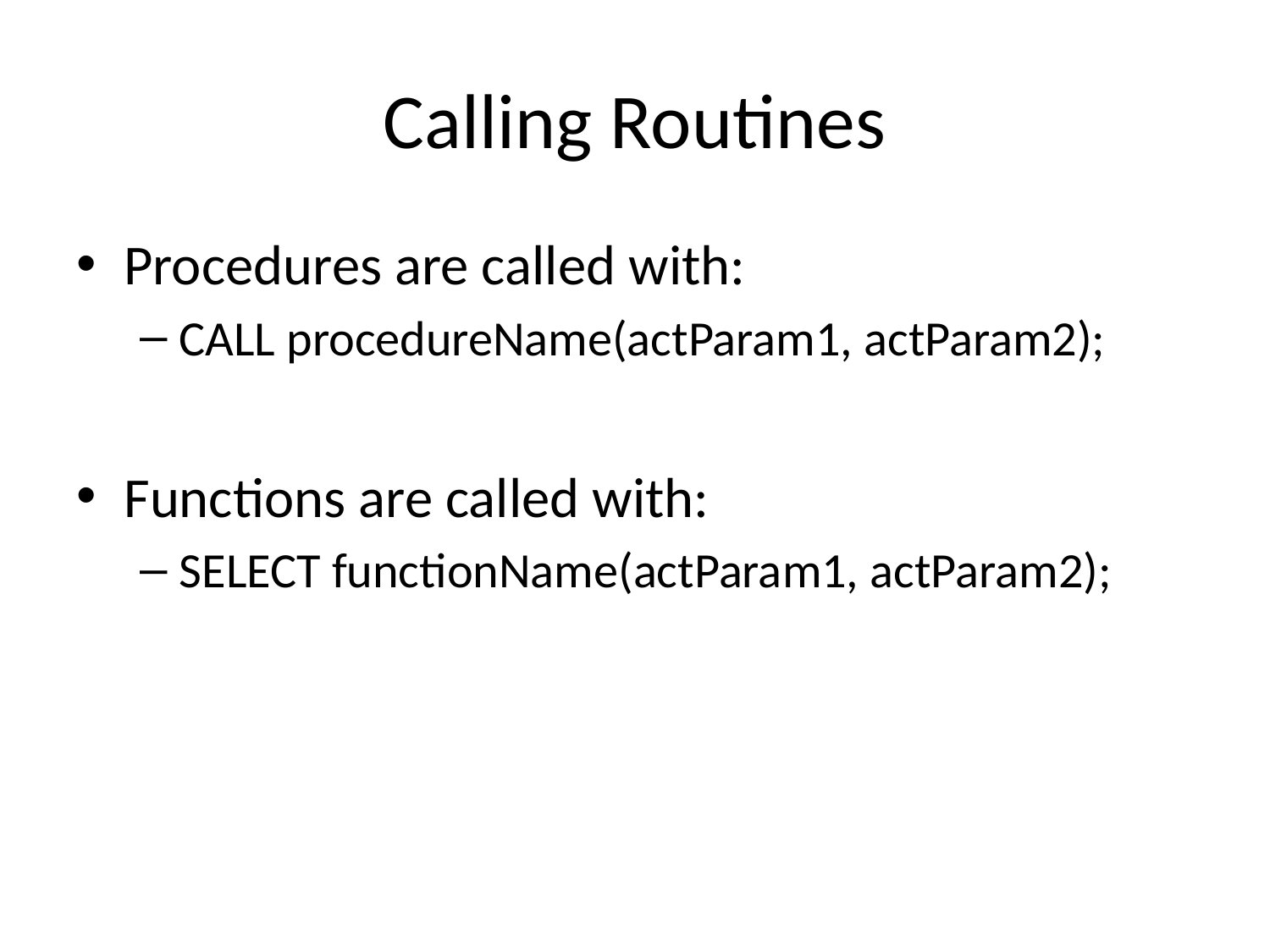

# Calling Routines
Procedures are called with:
CALL procedureName(actParam1, actParam2);

Functions are called with:
SELECT functionName(actParam1, actParam2);